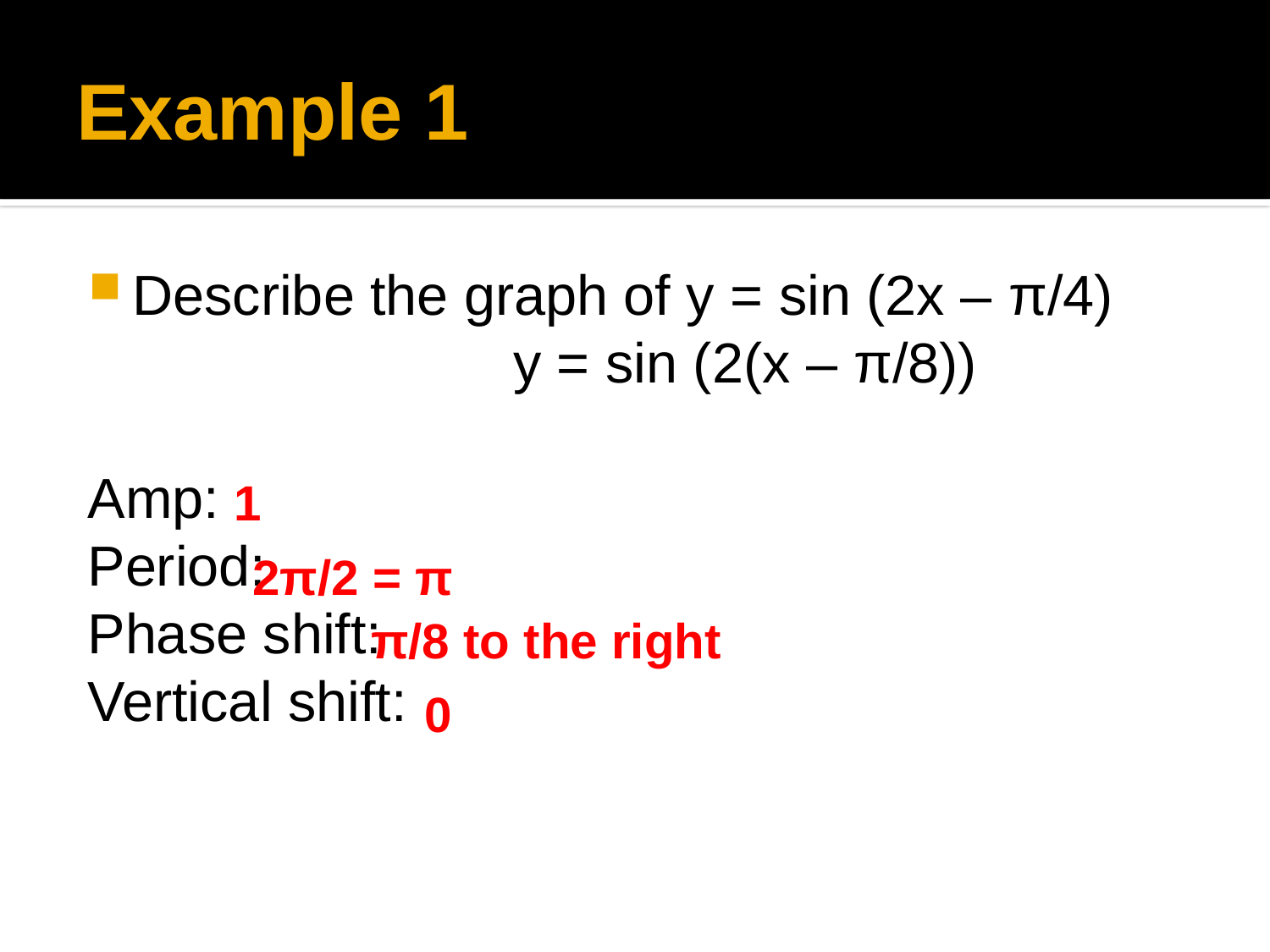

# Example 1
Describe the graph of y = sin (2x – π/4)
				y = sin (2(x – π/8))

Amp:
Period:
Phase shift:
Vertical shift:
1
2π/2 = π
π/8 to the right
0